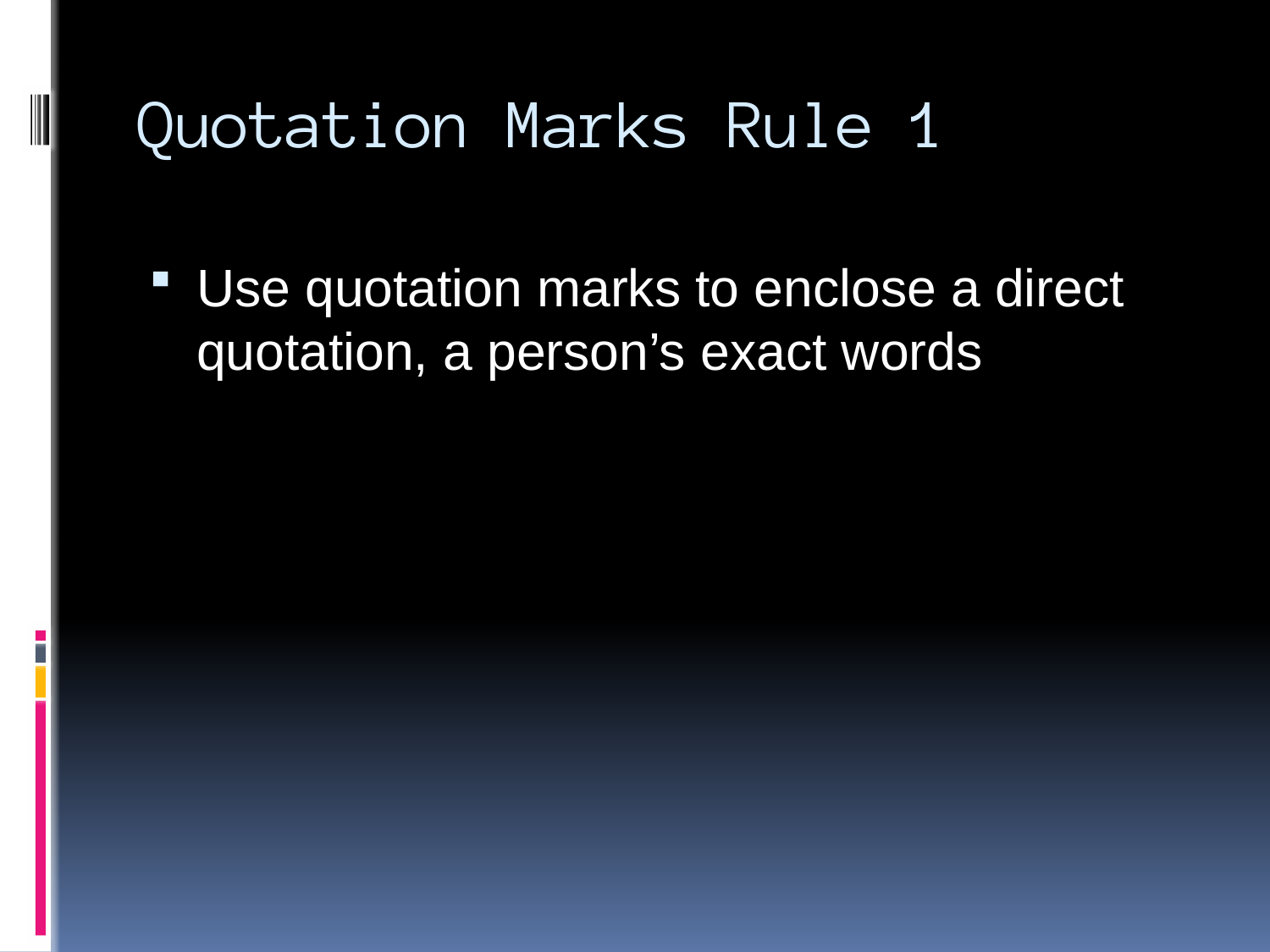

# Quotation Marks Rule 1
Use quotation marks to enclose a direct quotation, a person’s exact words